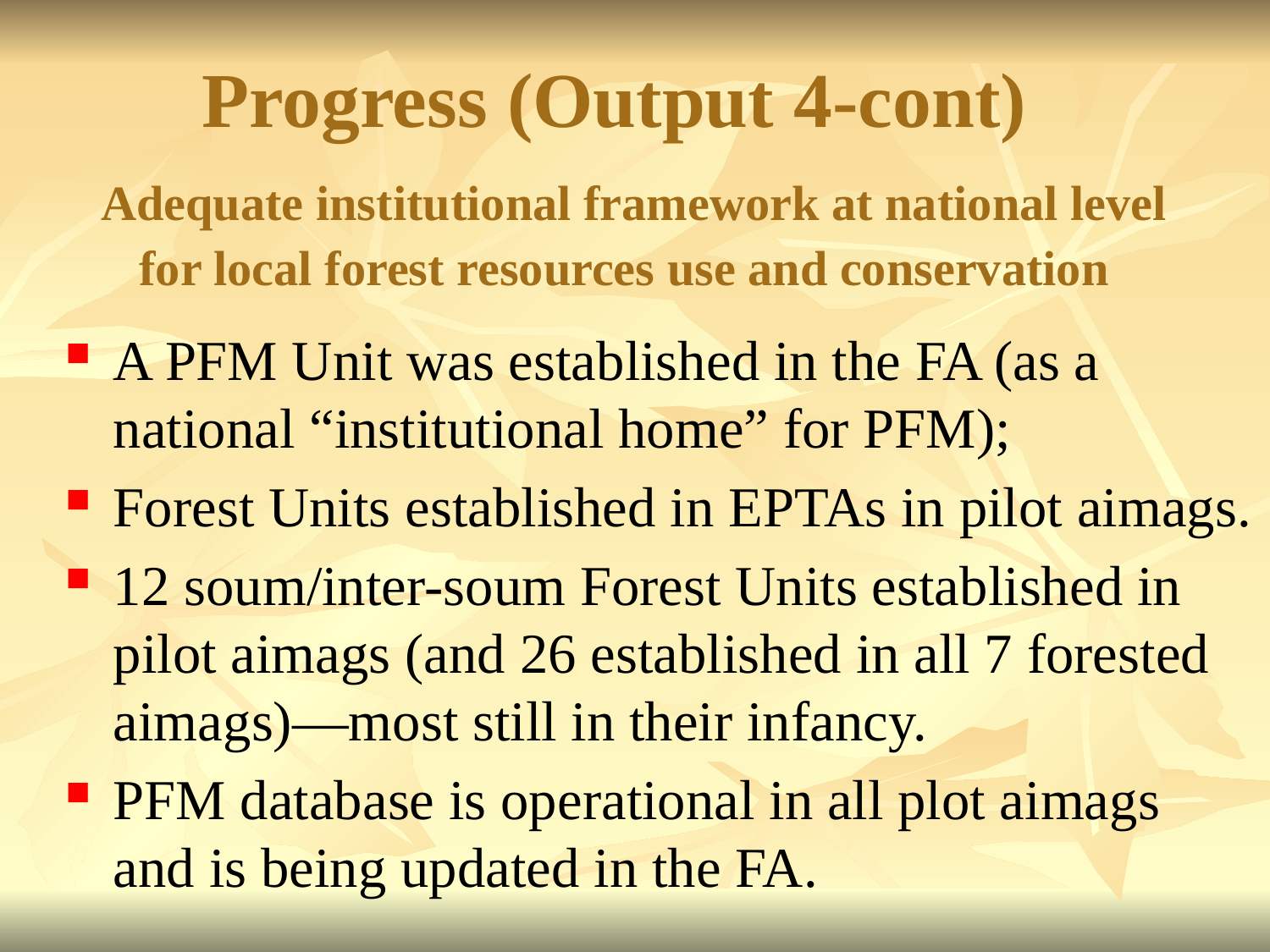

# Progress (Output 4-cont) Adequate institutional framework at national level for local forest resources use and conservation
A PFM Unit was established in the FA (as a national “institutional home” for PFM);
Forest Units established in EPTAs in pilot aimags.
12 soum/inter-soum Forest Units established in pilot aimags (and 26 established in all 7 forested aimags)—most still in their infancy.
PFM database is operational in all plot aimags and is being updated in the FA.